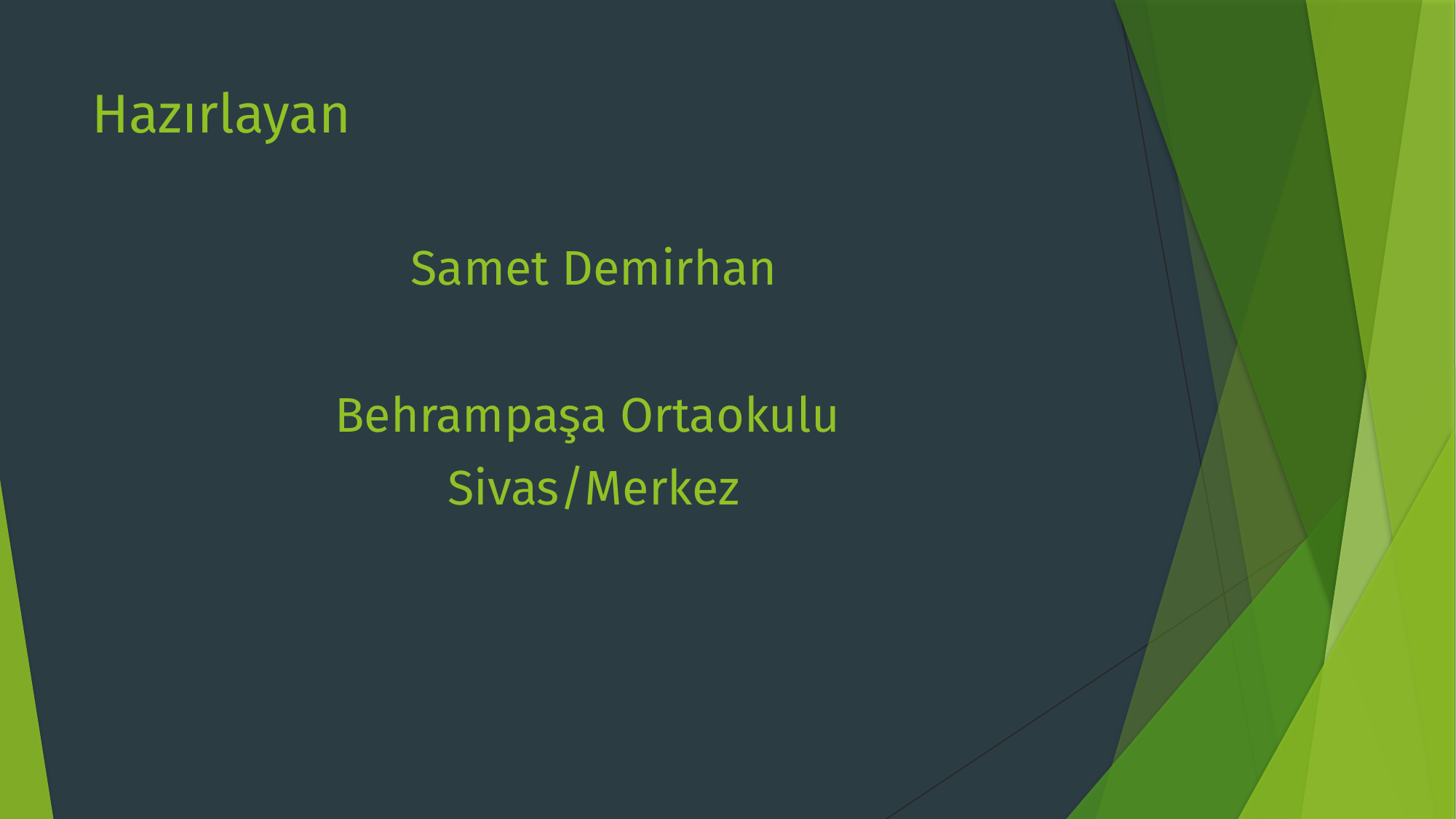

# Hazırlayan
Samet Demirhan

Behrampaşa Ortaokulu
Sivas/Merkez